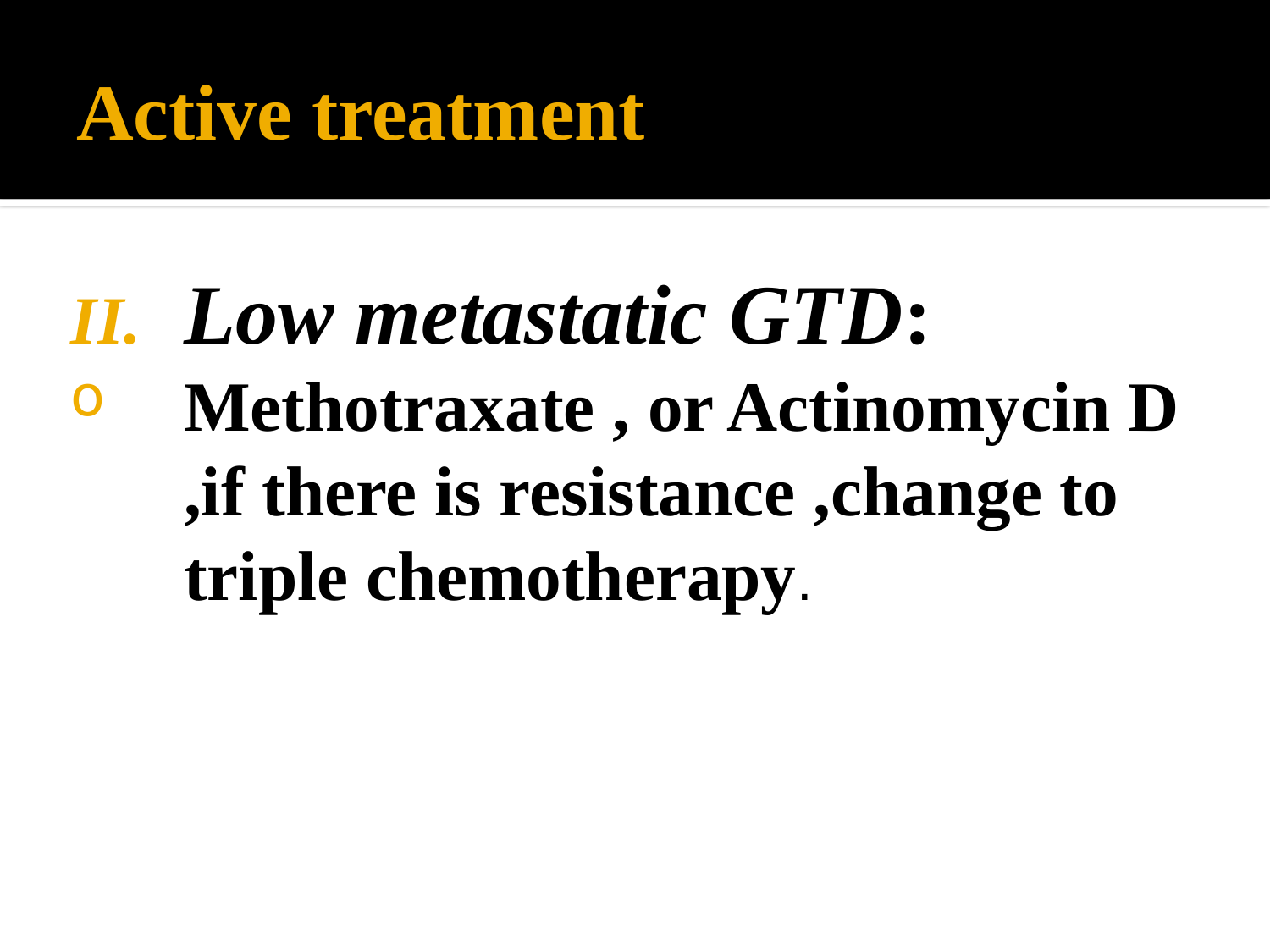

# Active treatment
Low metastatic GTD:
Methotraxate , or Actinomycin D ,if there is resistance ,change to triple chemotherapy.